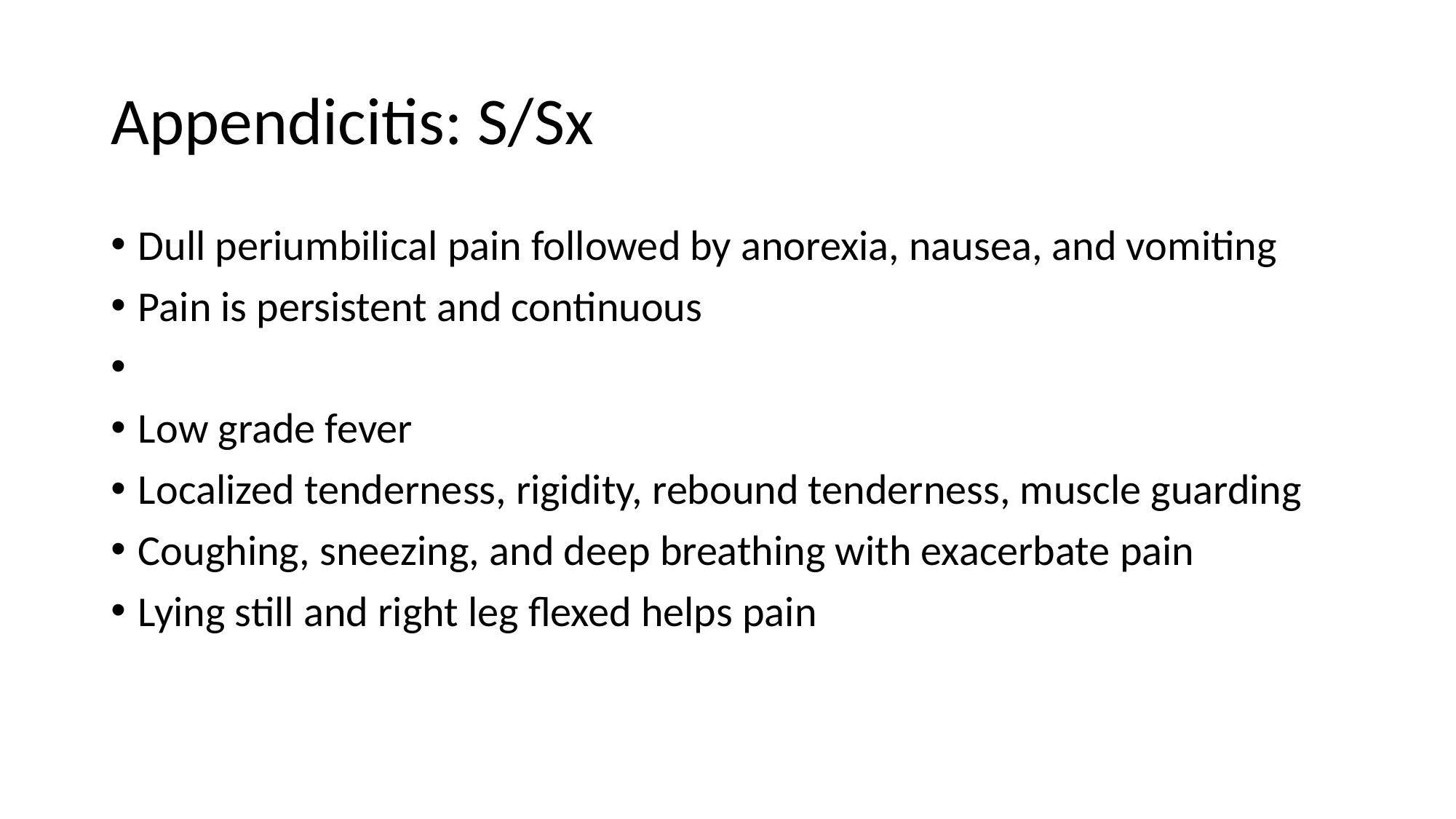

# Appendicitis: S/Sx
Dull periumbilical pain followed by anorexia, nausea, and vomiting
Pain is persistent and continuous

Low grade fever
Localized tenderness, rigidity, rebound tenderness, muscle guarding
Coughing, sneezing, and deep breathing with exacerbate pain
Lying still and right leg flexed helps pain